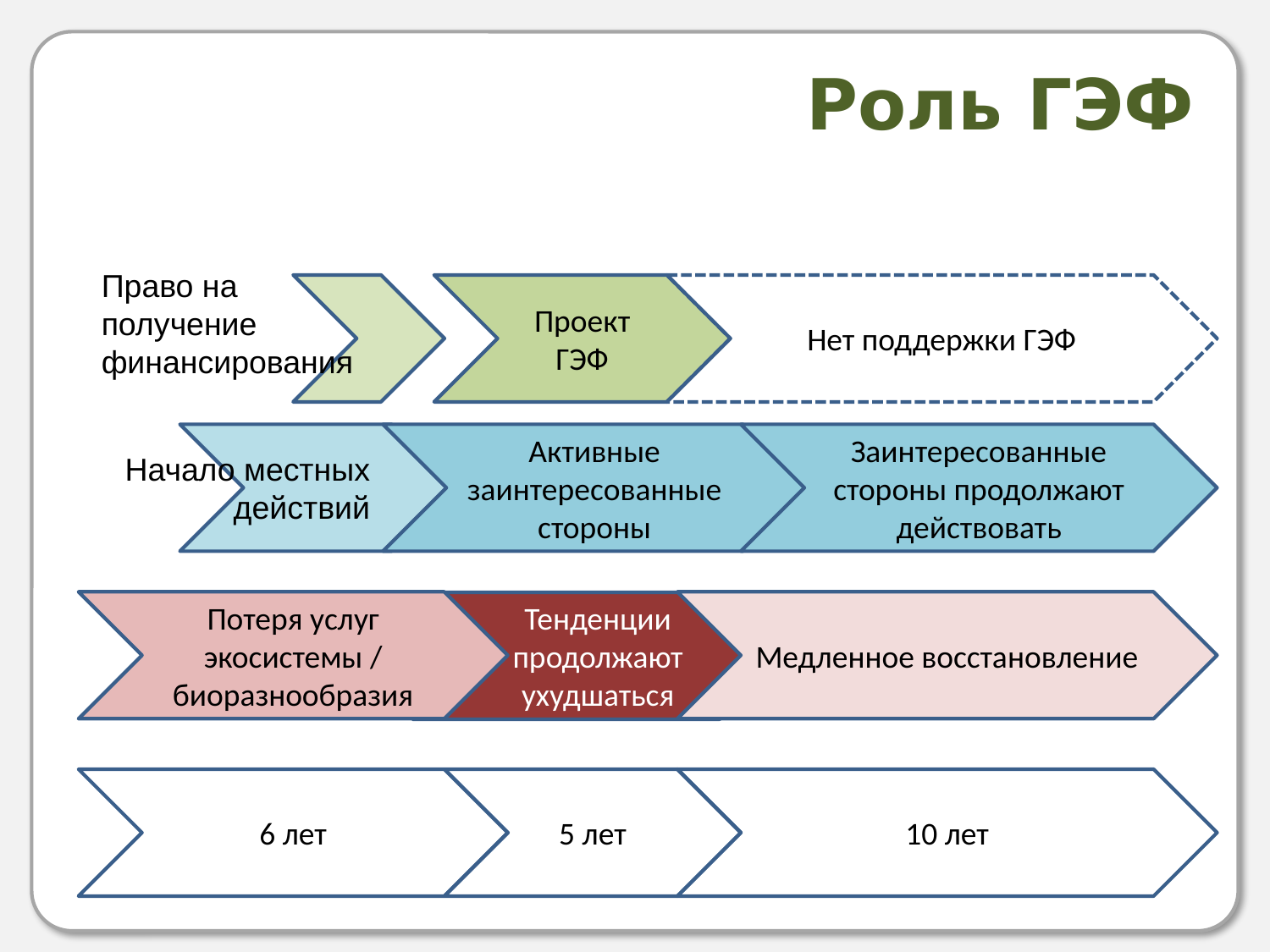

Роль ГЭФ
Право на получение финансирования

Проект ГЭФ
Нет поддержки ГЭФ

Активные заинтересованные стороны
Заинтересованные стороны продолжают действовать
Начало местных действий

Потеря услуг экосистемы / биоразнообразия
Медленное восстановление
Тенденции продолжают ухудшаться
6 лет
5 лет
10 лет